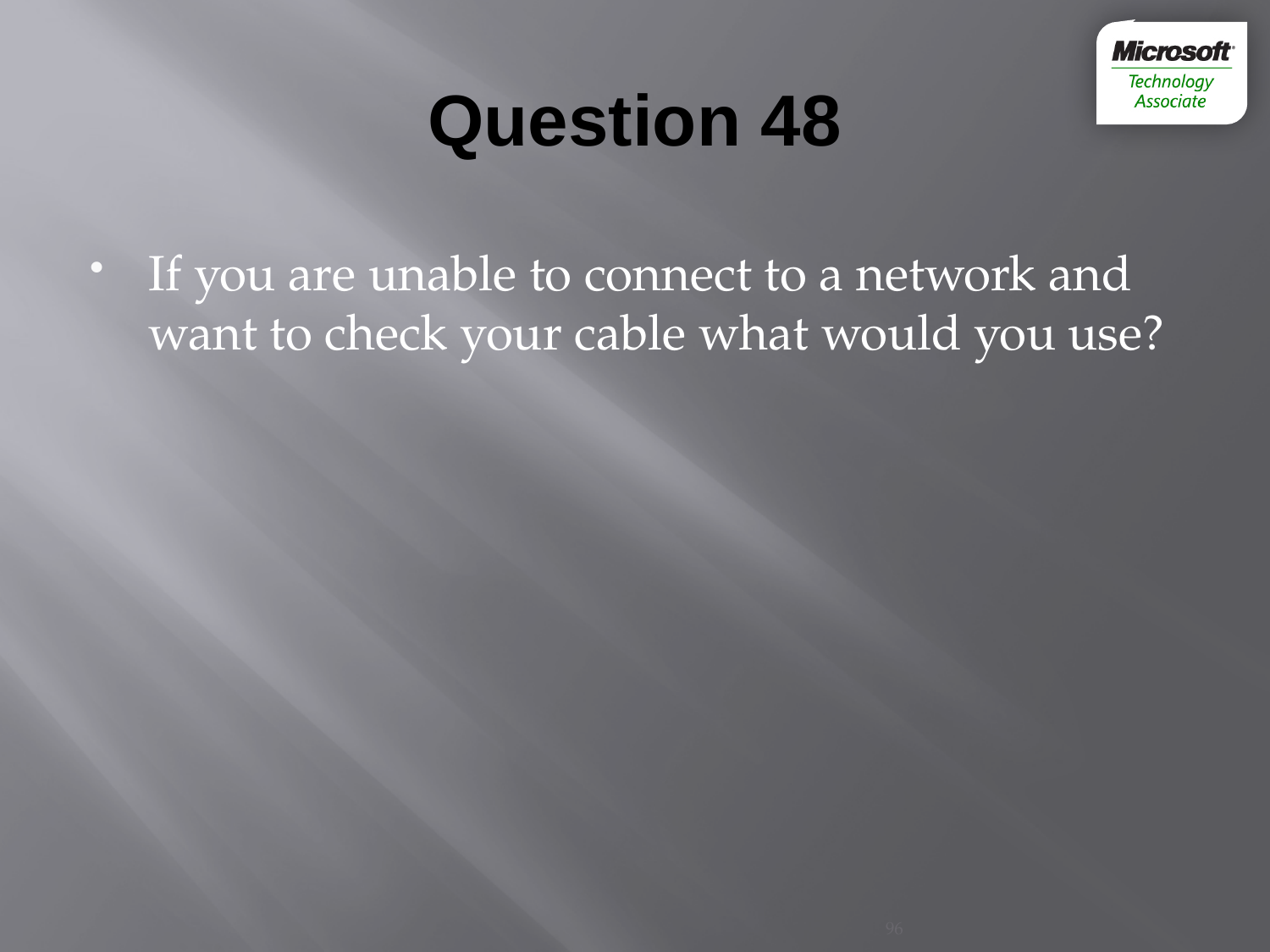

# Question 48
If you are unable to connect to a network and want to check your cable what would you use?

96